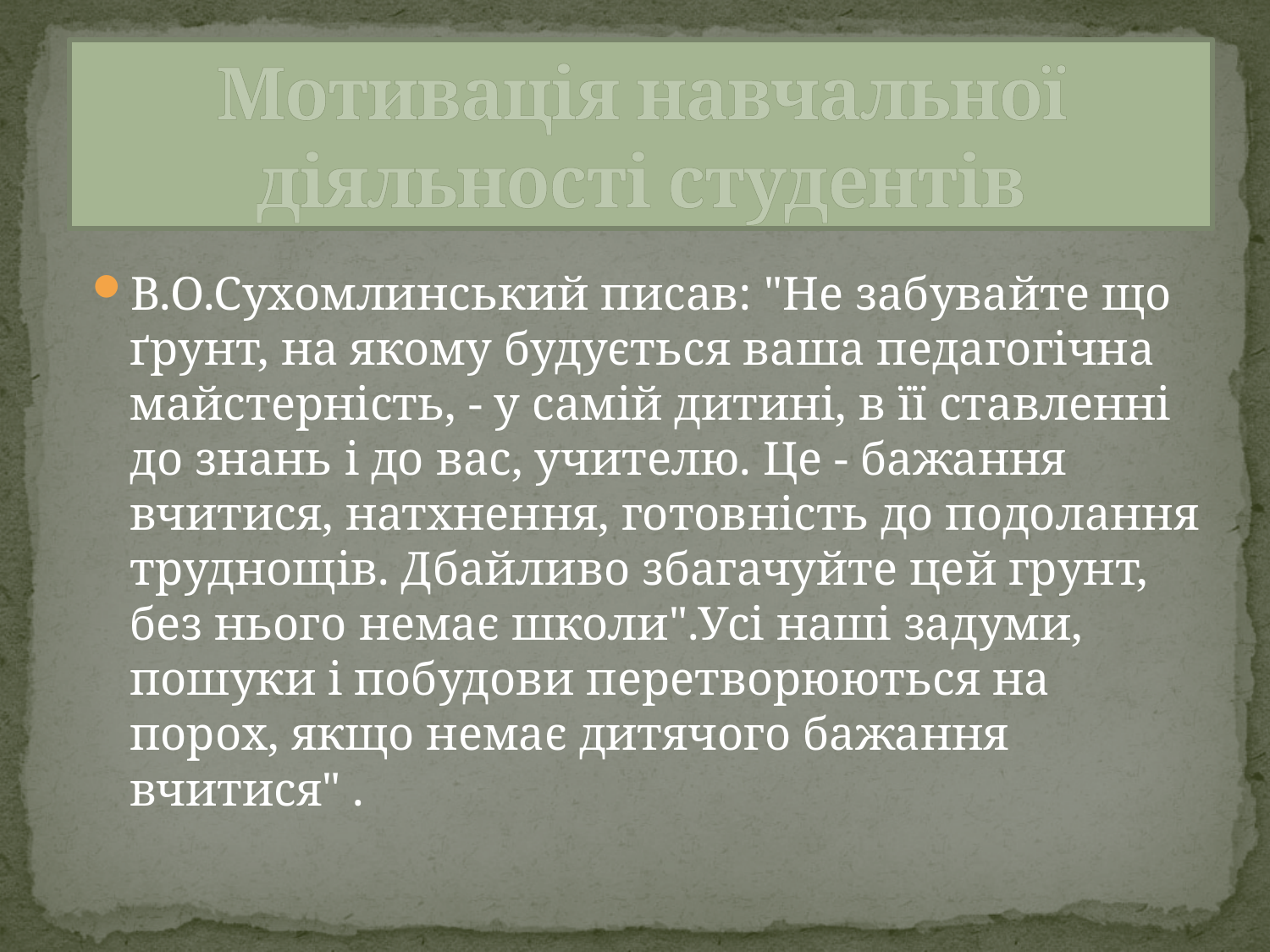

# Мотивація навчальної діяльності студентів
В.О.Сухомлинський писав: "Не забувайте що ґрунт, на якому будується ваша педагогічна майстерність, - у самій дитині, в її ставленні до знань і до вас, учителю. Це - бажання вчитися, натхнення, готовність до подолання труднощів. Дбайливо збагачуйте цей грунт, без нього немає школи".Усі наші задуми, пошуки і побудови перетворюються на порох, якщо немає дитячого бажання вчитися" .